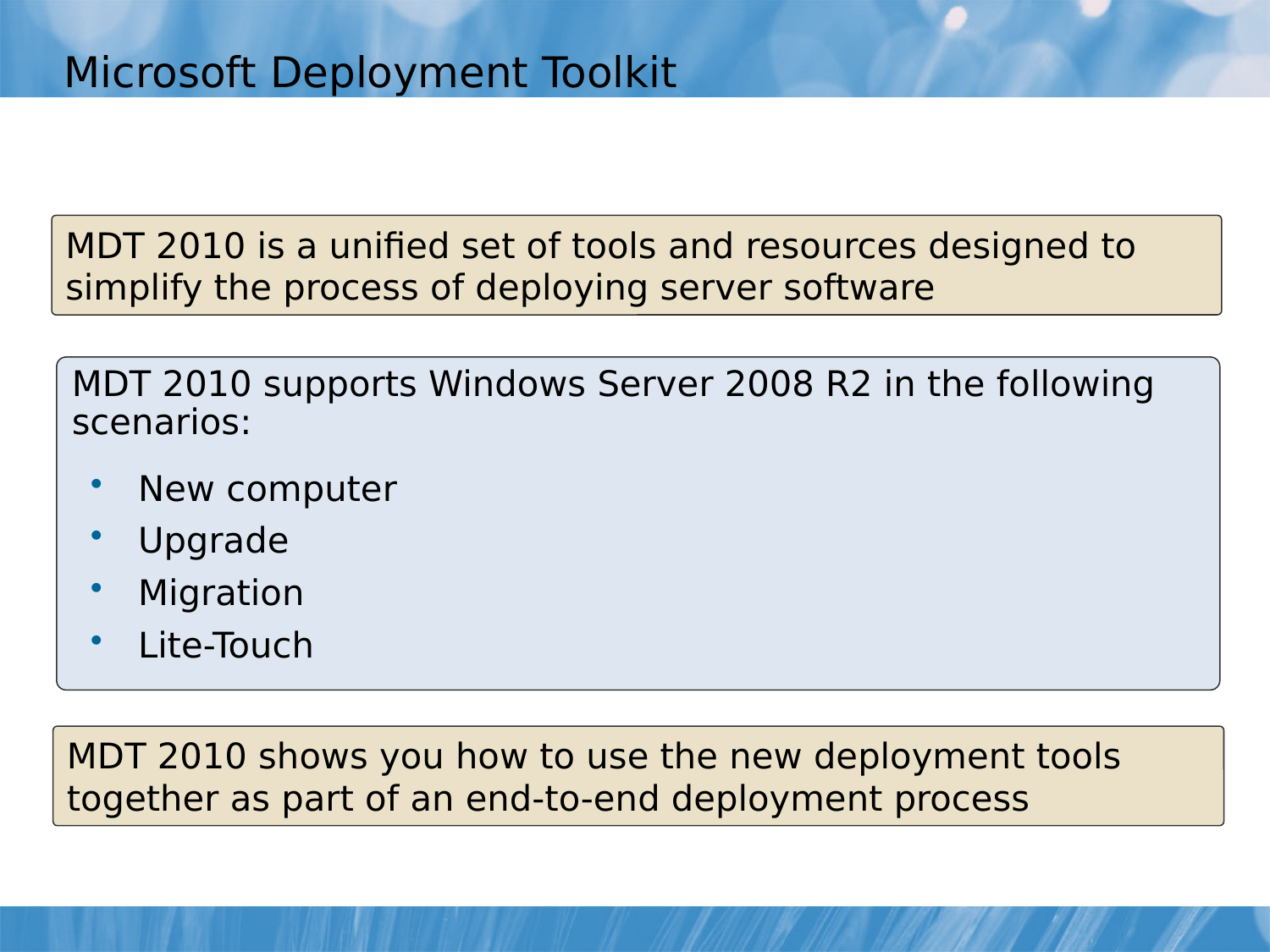

# Microsoft Deployment Toolkit
MDT 2010 is a unified set of tools and resources designed to simplify the process of deploying server software
MDT 2010 supports Windows Server 2008 R2 in the following scenarios:

New computer
Upgrade
Migration
Lite-Touch
MDT 2010 shows you how to use the new deployment tools together as part of an end-to-end deployment process